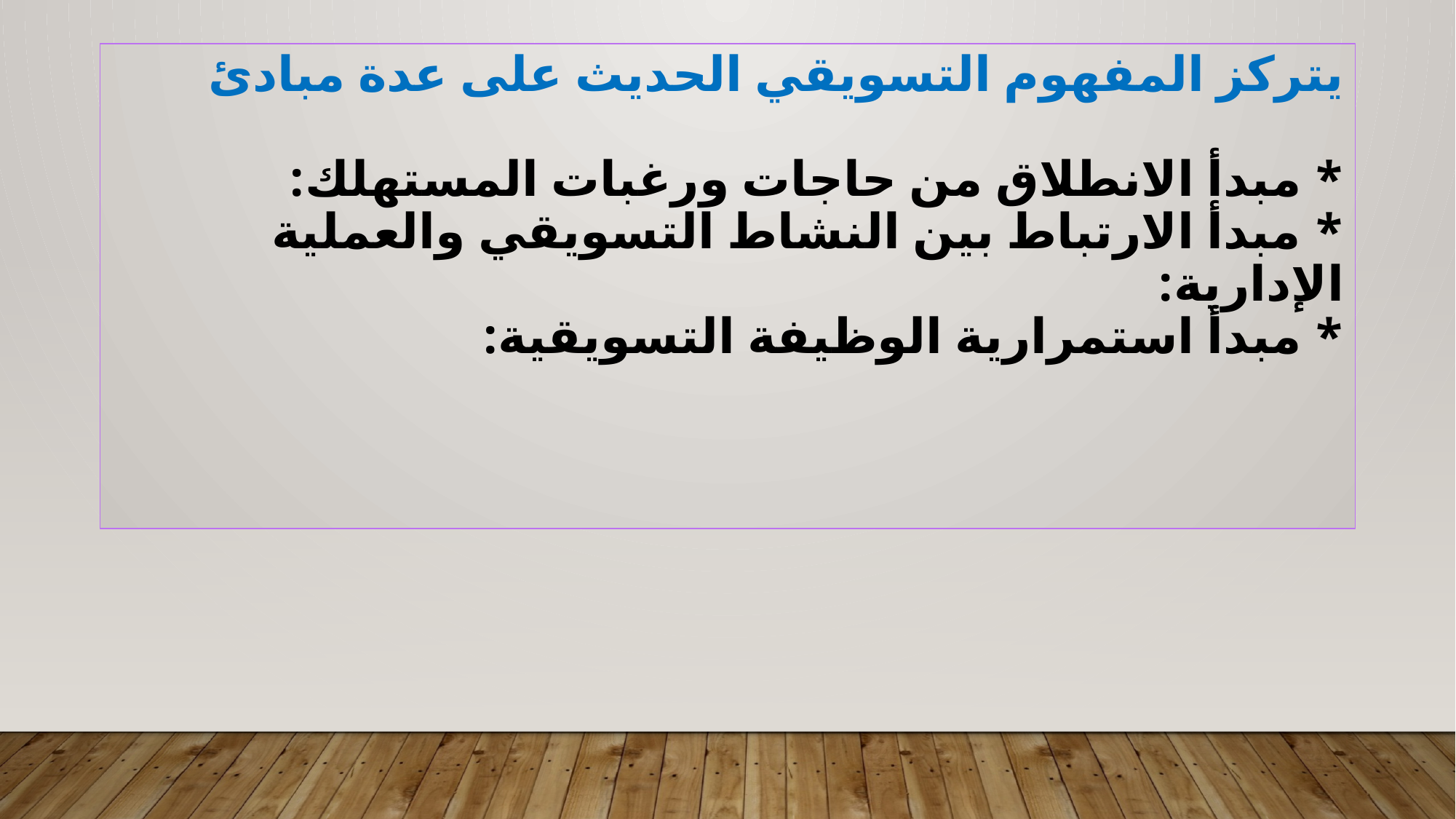

# يتركز المفهوم التسويقي الحديث على عدة مبادئ * مبدأ الانطلاق من حاجات ورغبات المستهلك: * مبدأ الارتباط بين النشاط التسويقي والعملية الإدارية: * مبدأ استمرارية الوظيفة التسويقية: